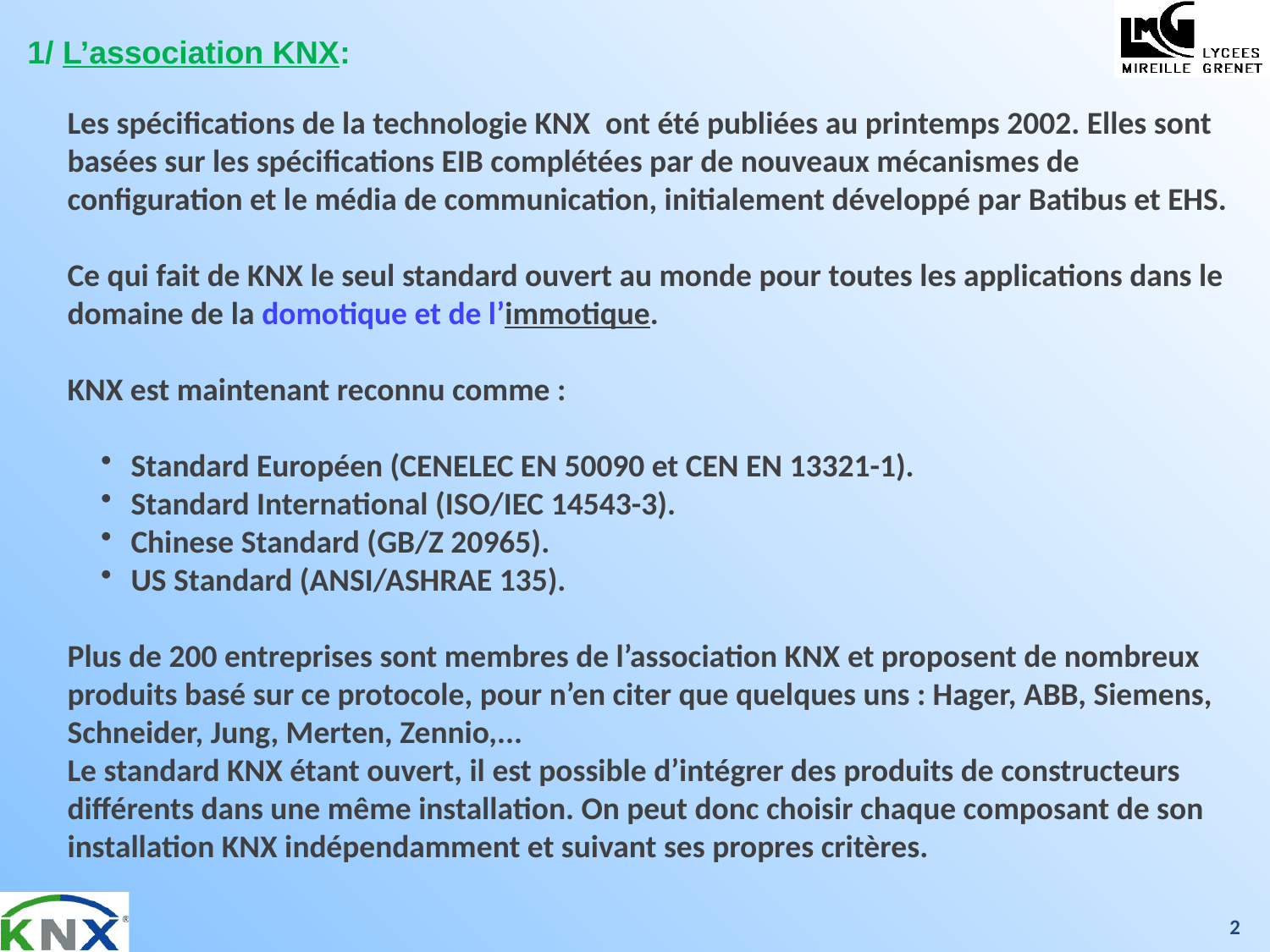

1/ L’association KNX:
Les spécifications de la technologie KNX  ont été publiées au printemps 2002. Elles sont basées sur les spécifications EIB complétées par de nouveaux mécanismes de configuration et le média de communication, initialement développé par Batibus et EHS.
Ce qui fait de KNX le seul standard ouvert au monde pour toutes les applications dans le domaine de la domotique et de l’immotique.

KNX est maintenant reconnu comme :

Standard Européen (CENELEC EN 50090 et CEN EN 13321-1).
Standard International (ISO/IEC 14543-3).
Chinese Standard (GB/Z 20965).
US Standard (ANSI/ASHRAE 135).

Plus de 200 entreprises sont membres de l’association KNX et proposent de nombreux produits basé sur ce protocole, pour n’en citer que quelques uns : Hager, ABB, Siemens, Schneider, Jung, Merten, Zennio,...
Le standard KNX étant ouvert, il est possible d’intégrer des produits de constructeurs différents dans une même installation. On peut donc choisir chaque composant de son installation KNX indépendamment et suivant ses propres critères.
2